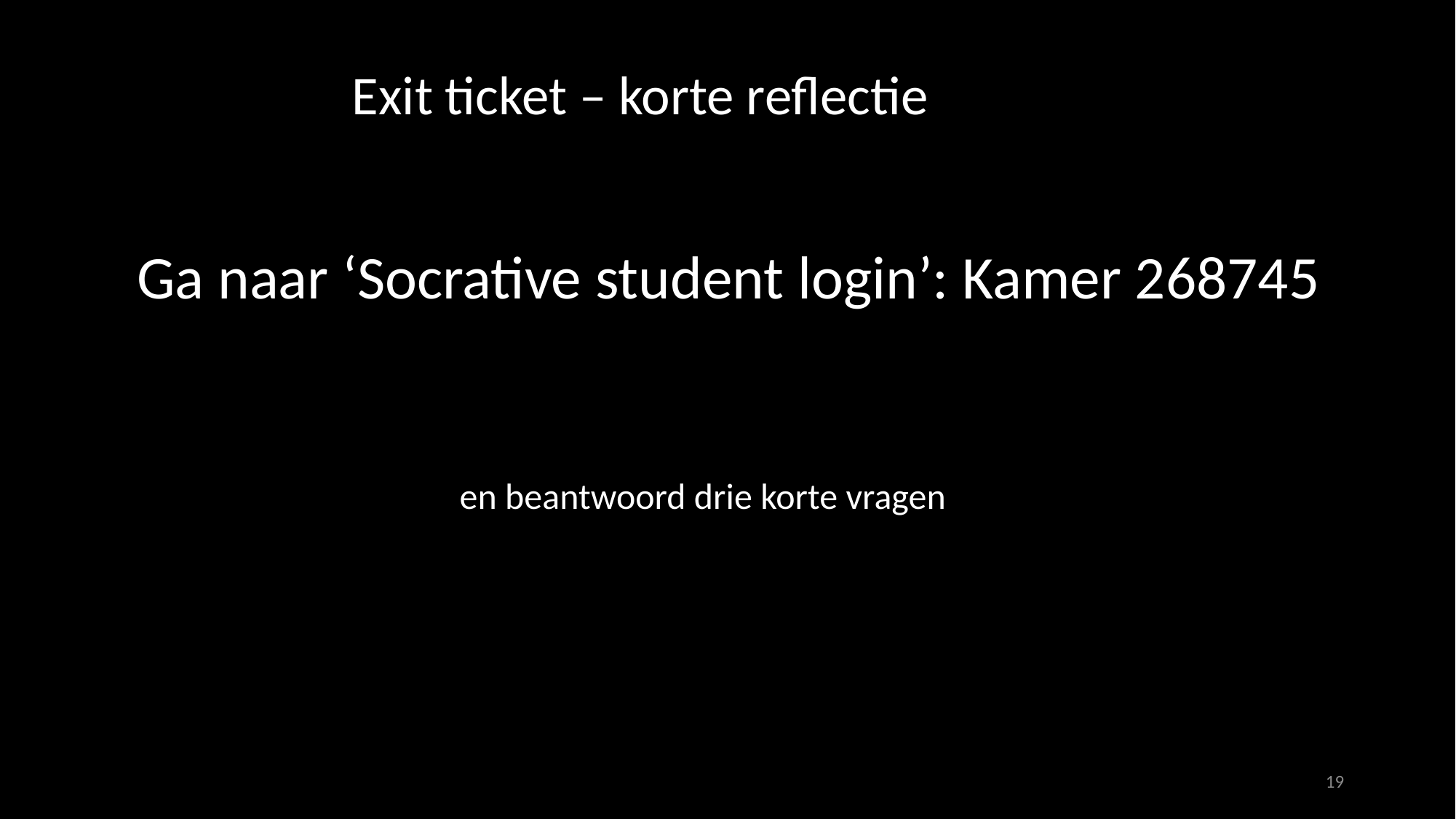

Exit ticket – korte reflectie
Ga naar ‘Socrative student login’: Kamer 268745
en beantwoord drie korte vragen
19